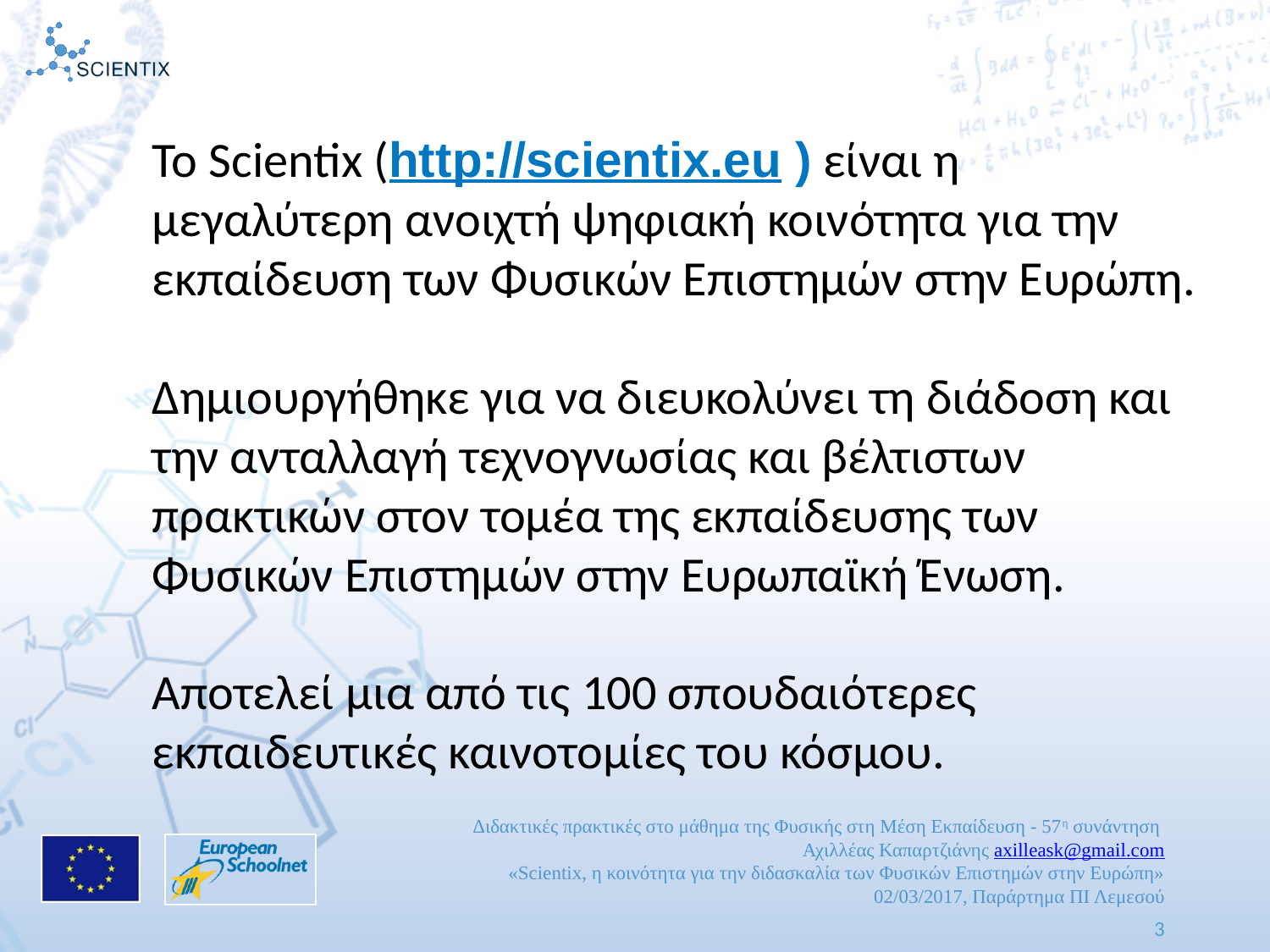

To Scientix (http://scientix.eu ) είναι η μεγαλύτερη ανοιχτή ψηφιακή κοινότητα για την εκπαίδευση των Φυσικών Επιστημών στην Ευρώπη.

Δημιουργήθηκε για να διευκολύνει τη διάδοση και την ανταλλαγή τεχνογνωσίας και βέλτιστων πρακτικών στον τομέα της εκπαίδευσης των Φυσικών Επιστημών στην Ευρωπαϊκή Ένωση.

Αποτελεί μια από τις 100 σπουδαιότερες εκπαιδευτικές καινοτομίες του κόσμου.